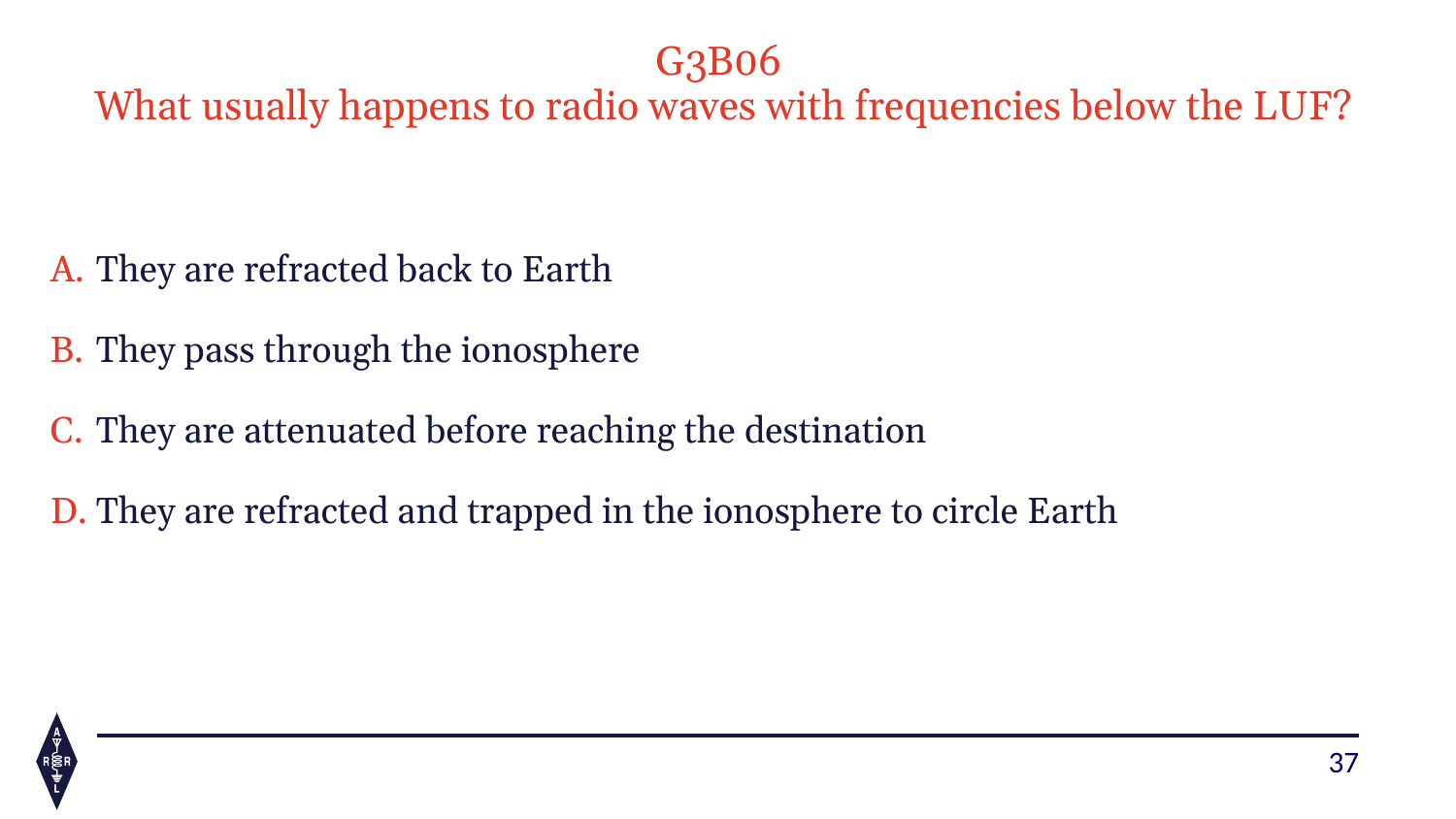

G3B06
What usually happens to radio waves with frequencies below the LUF?
They are refracted back to Earth
They pass through the ionosphere
They are attenuated before reaching the destination
They are refracted and trapped in the ionosphere to circle Earth
37